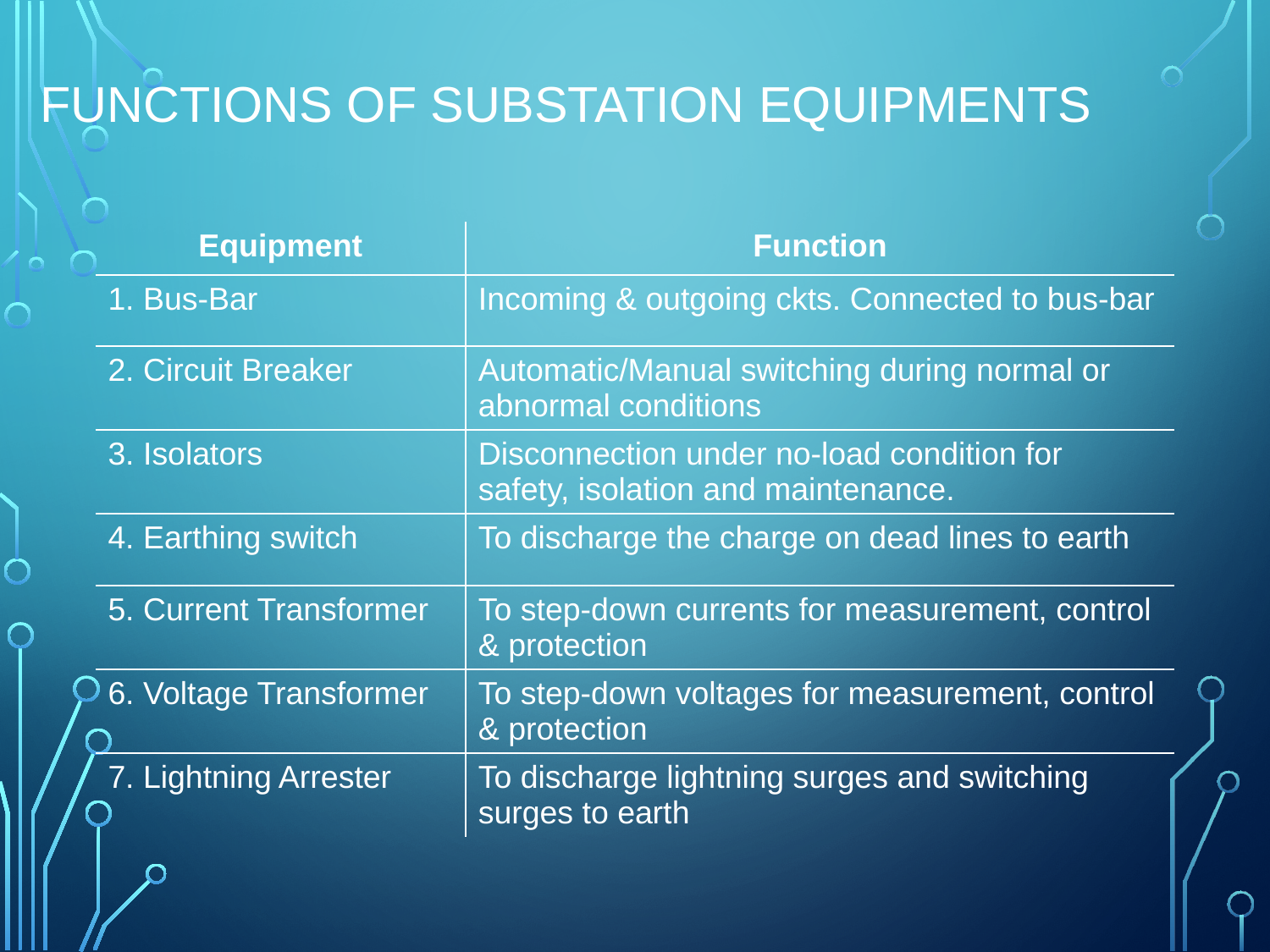

# Functions of substation equipments
| Equipment | Function |
| --- | --- |
| 1. Bus-Bar | Incoming & outgoing ckts. Connected to bus-bar |
| 2. Circuit Breaker | Automatic/Manual switching during normal or abnormal conditions |
| 3. Isolators | Disconnection under no-load condition for safety, isolation and maintenance. |
| 4. Earthing switch | To discharge the charge on dead lines to earth |
| 5. Current Transformer | To step-down currents for measurement, control & protection |
| 6. Voltage Transformer | To step-down voltages for measurement, control & protection |
| 7. Lightning Arrester | To discharge lightning surges and switching surges to earth |